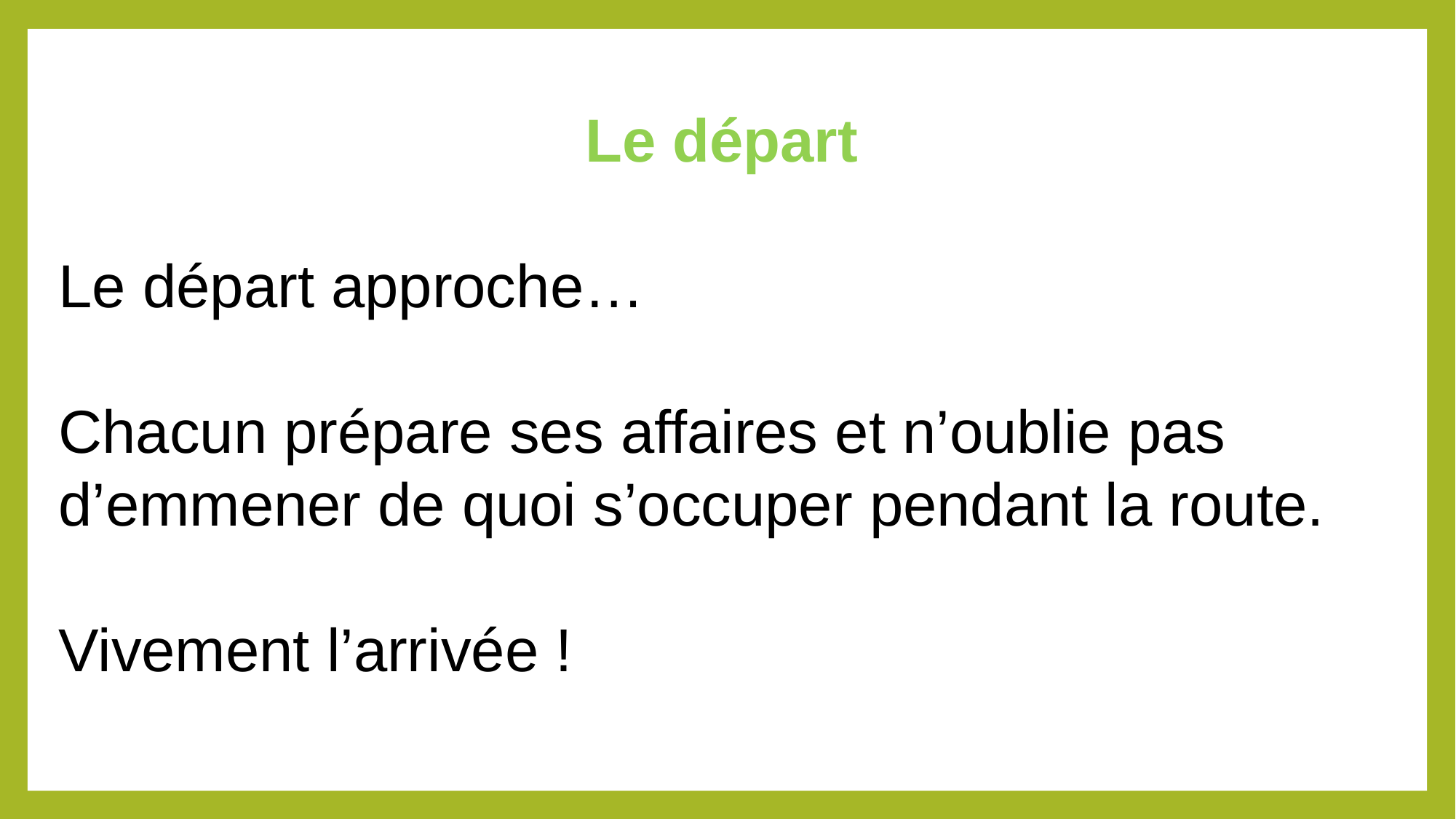

Le départ

Le départ approche…

Chacun prépare ses affaires et n’oublie pas d’emmener de quoi s’occuper pendant la route.

Vivement l’arrivée !